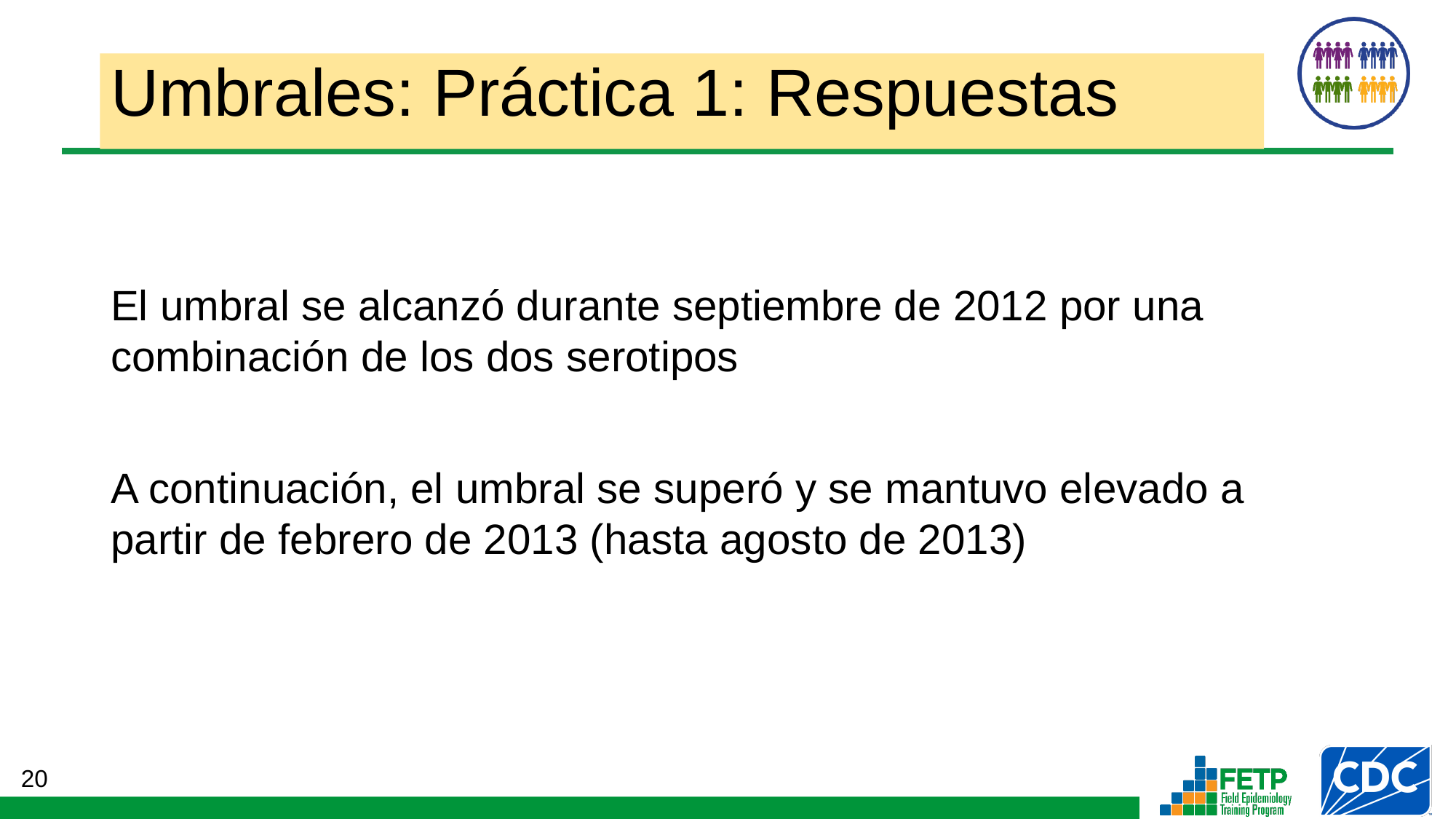

# Umbrales: Práctica 1: Respuestas
El umbral se alcanzó durante septiembre de 2012 por una combinación de los dos serotipos

A continuación, el umbral se superó y se mantuvo elevado a partir de febrero de 2013 (hasta agosto de 2013)